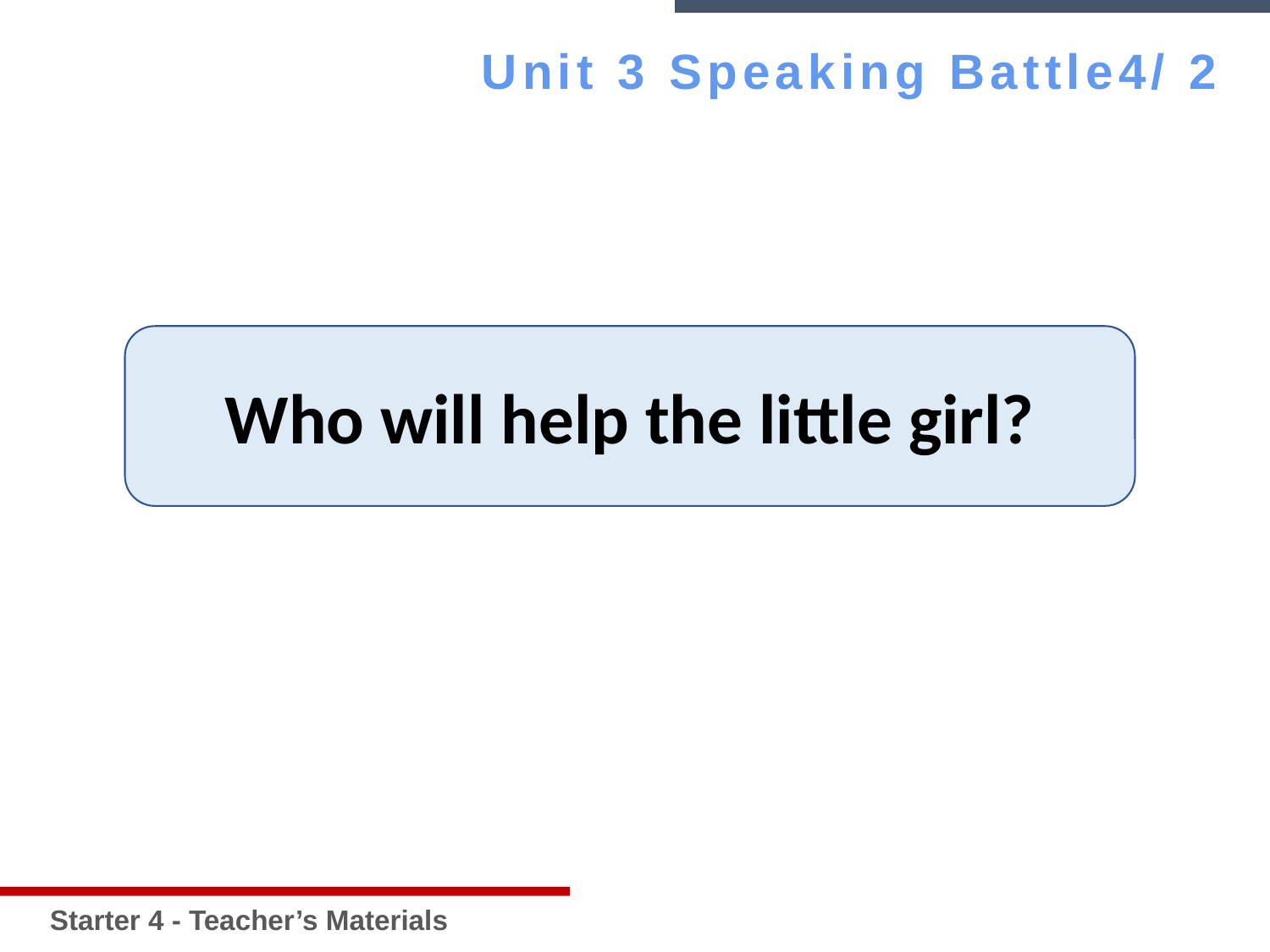

Starter 4 - Teacher’s Materials
Unit 3 Speaking Battle4/ 2
Who will help the little girl?